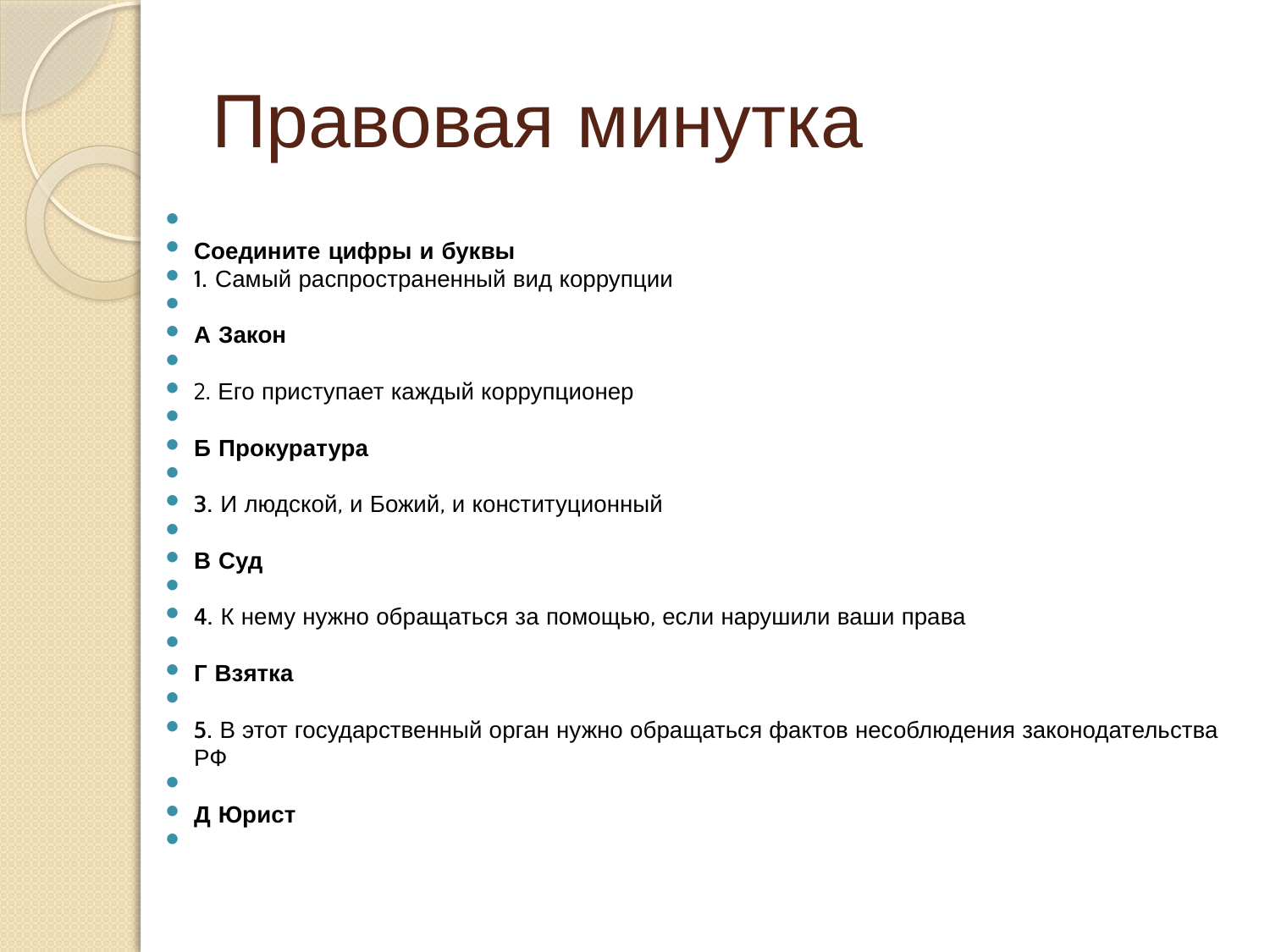

# Правовая минутка

Соедините цифры и буквы
1. Самый распространенный вид коррупции

А Закон

2. Его приступает каждый коррупционер

Б Прокуратура

3. И людской, и Божий, и конституционный

В Суд

4. К нему нужно обращаться за помощью, если нарушили ваши права

Г Взятка

5. В этот государственный орган нужно обращаться фактов несоблюдения законодательства РФ

Д Юрист